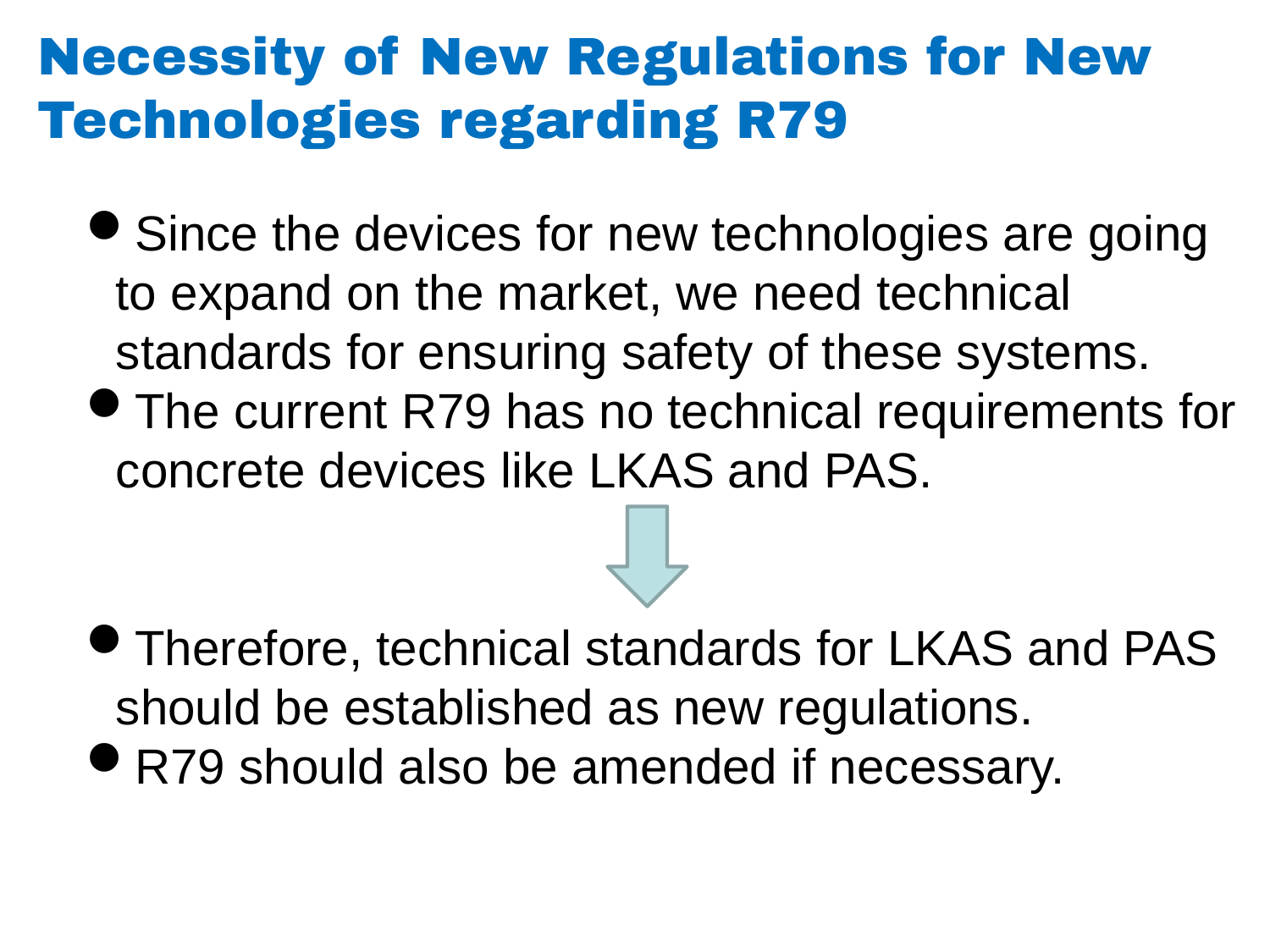

Necessity of New Regulations for New Technologies regarding R79

Since the devices for new technologies are going to expand on the market, we need technical standards for ensuring safety of these systems.
The current R79 has no technical requirements for concrete devices like LKAS and PAS.

Therefore, technical standards for LKAS and PAS should be established as new regulations.
R79 should also be amended if necessary.